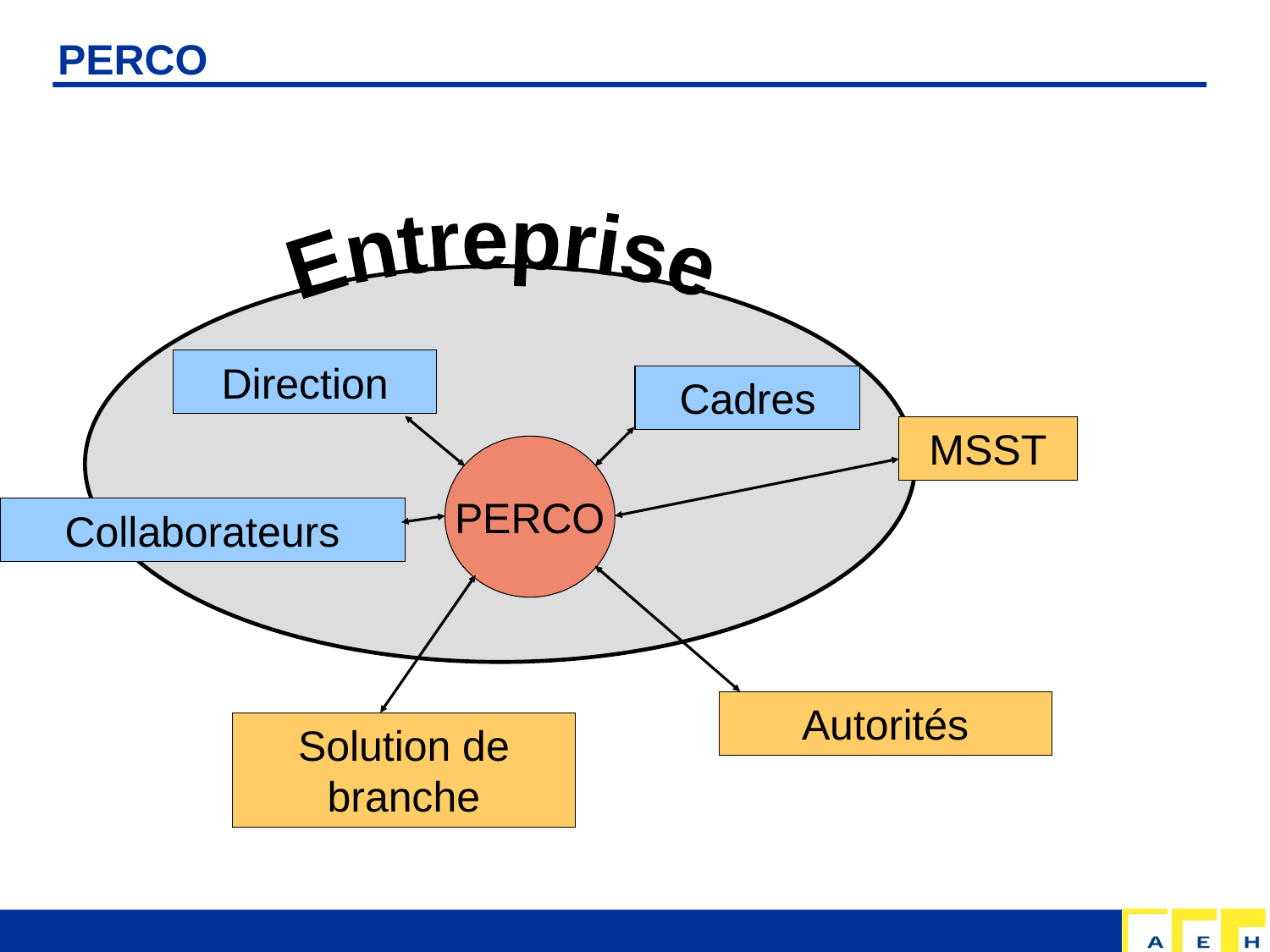

# PERCO
Entreprise

Direction
Cadres
Collaborateurs

MSST
Autorités
Solution de branche
PERCO